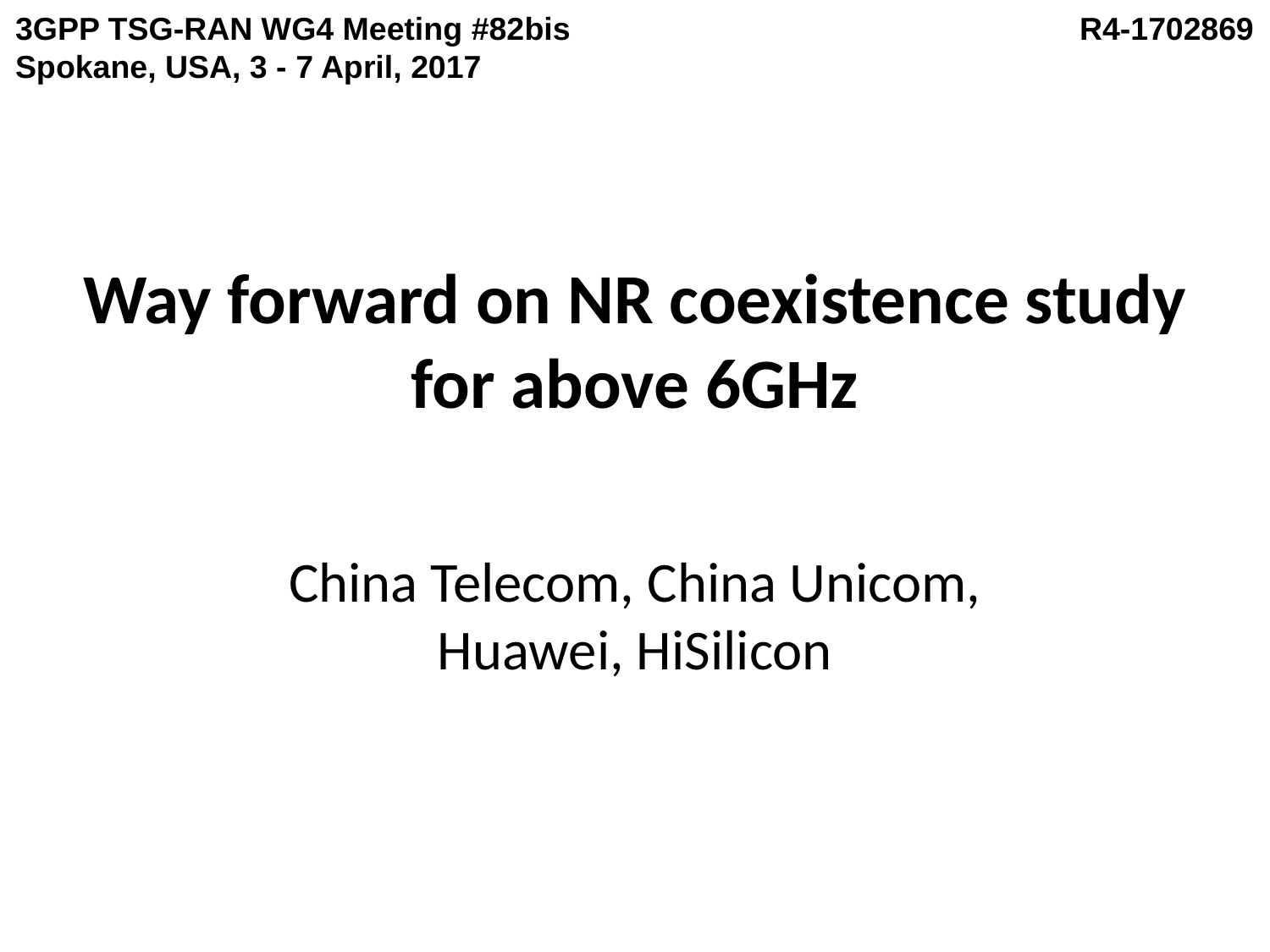

3GPP TSG-RAN WG4 Meeting #82bis            	                                  R4-1702869
Spokane, USA, 3 - 7 April, 2017
# Way forward on NR coexistence study for above 6GHz
China Telecom, China Unicom, Huawei, HiSilicon